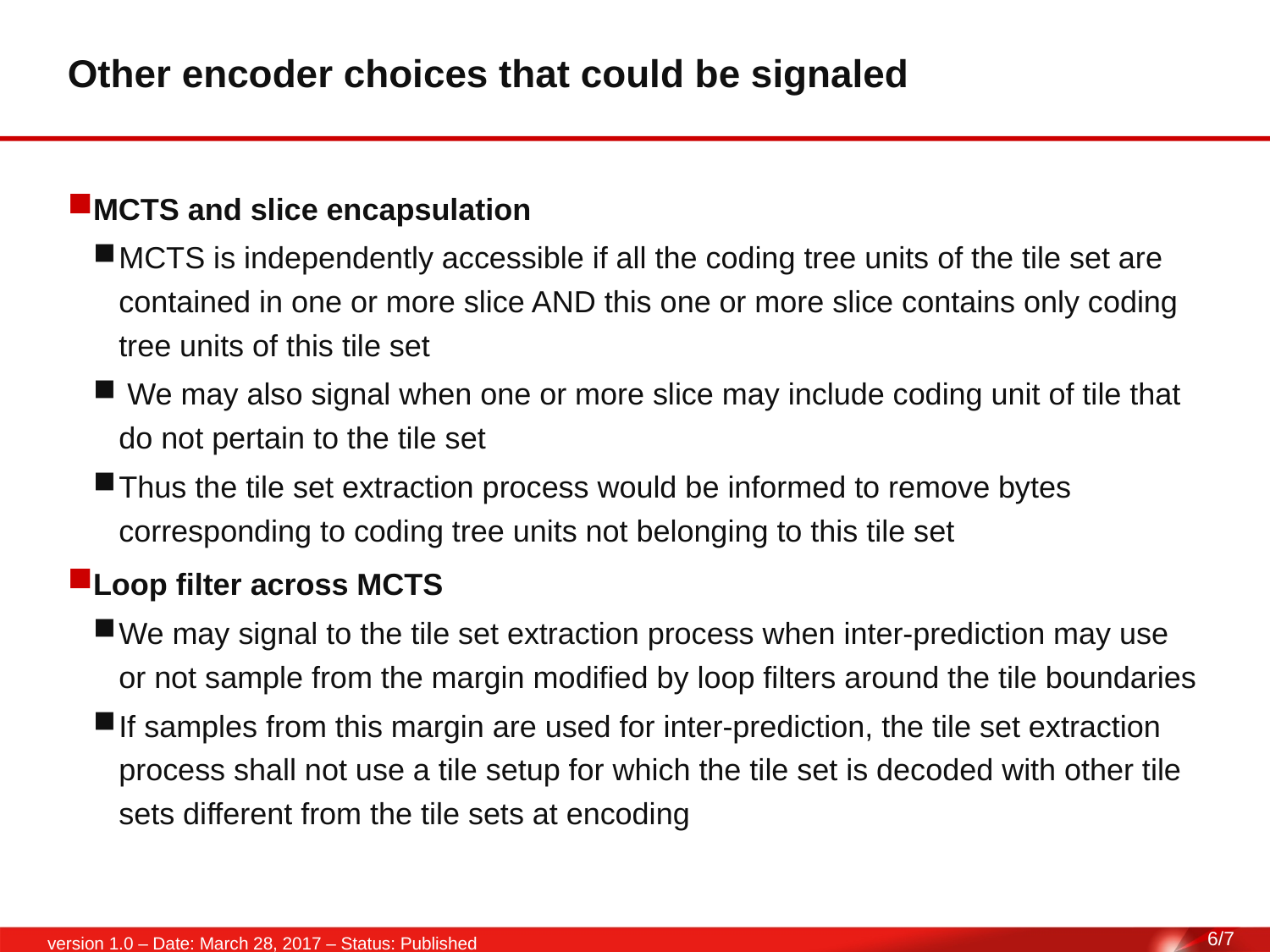

# Other encoder choices that could be signaled
MCTS and slice encapsulation
MCTS is independently accessible if all the coding tree units of the tile set are contained in one or more slice AND this one or more slice contains only coding tree units of this tile set
 We may also signal when one or more slice may include coding unit of tile that do not pertain to the tile set
Thus the tile set extraction process would be informed to remove bytes corresponding to coding tree units not belonging to this tile set
Loop filter across MCTS
We may signal to the tile set extraction process when inter-prediction may use or not sample from the margin modified by loop filters around the tile boundaries
If samples from this margin are used for inter-prediction, the tile set extraction process shall not use a tile setup for which the tile set is decoded with other tile sets different from the tile sets at encoding

6/7